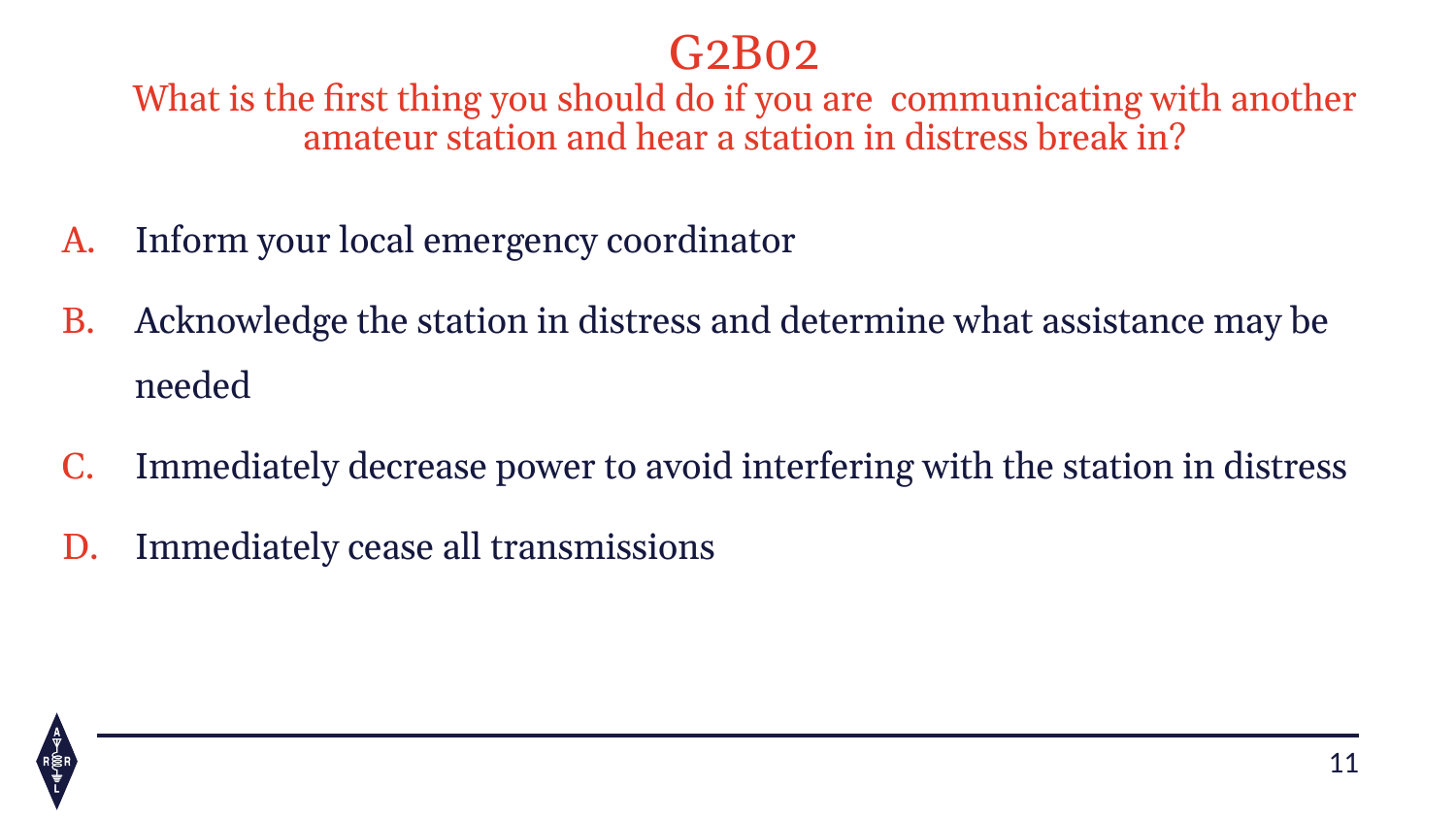

G2B02
What is the first thing you should do if you are  communicating with another amateur station and hear a station in distress break in?
Inform your local emergency coordinator
Acknowledge the station in distress and determine what assistance may be needed
Immediately decrease power to avoid interfering with the station in distress
Immediately cease all transmissions
11